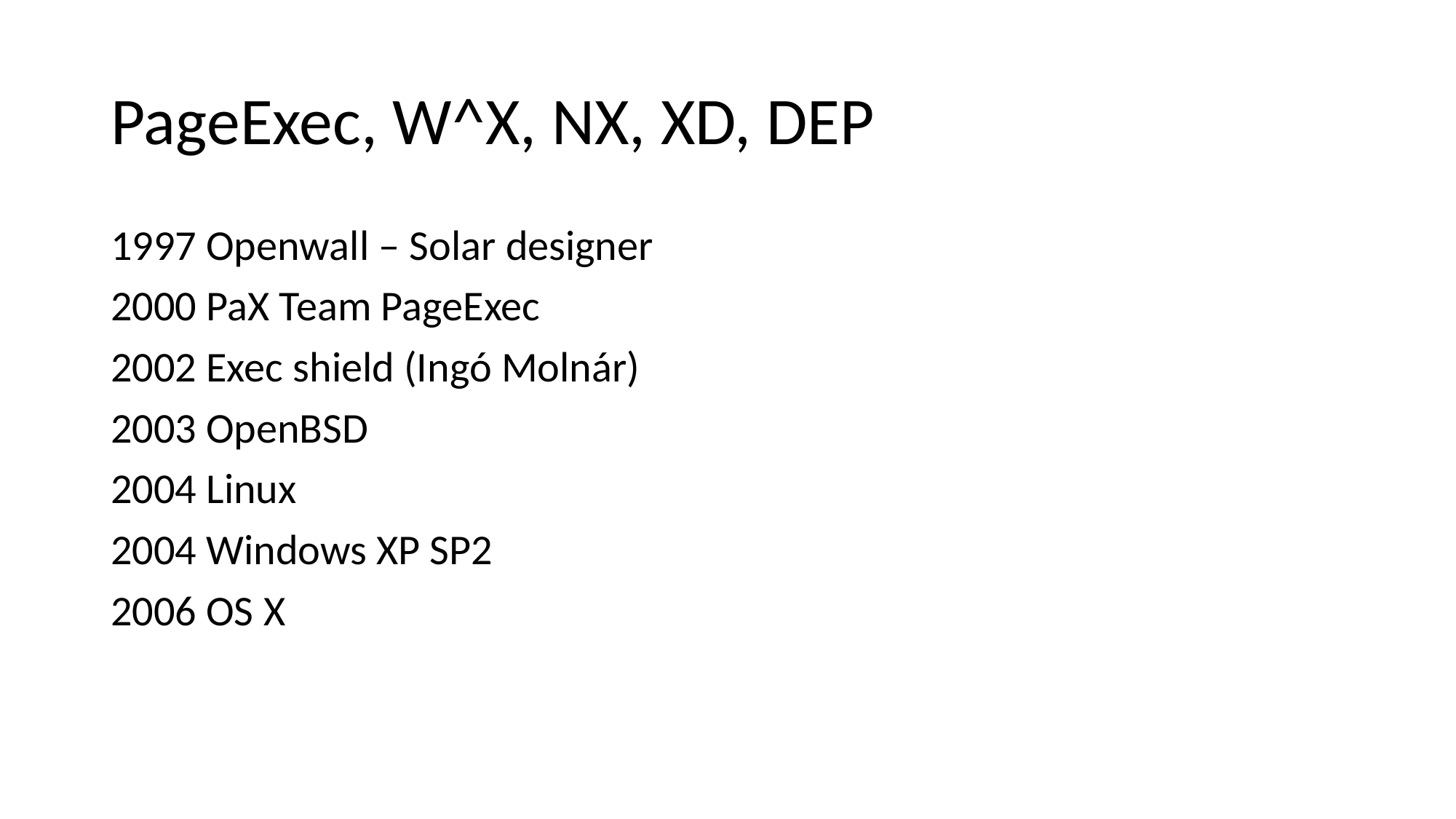

# PageExec, W^X, NX, XD, DEP
1997 Openwall – Solar designer
2000 PaX Team PageExec
2002 Exec shield (Ingó Molnár)
2003 OpenBSD
2004 Linux
2004 Windows XP SP2
2006 OS X